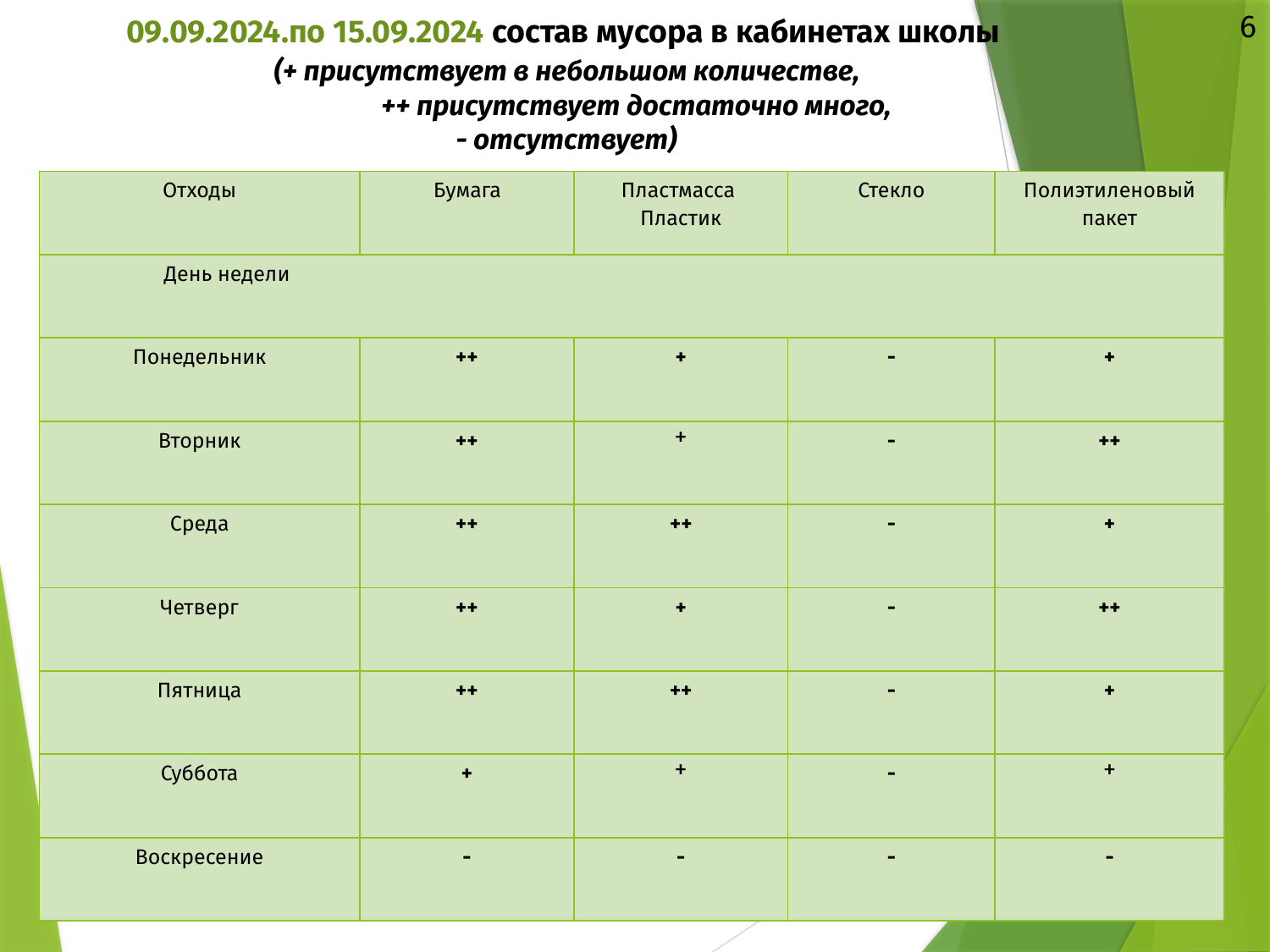

6
09.09.2024.по 15.09.2024 состав мусора в кабинетах школы
 (+ присутствует в небольшом количестве,
                       ++ присутствует достаточно много,
 - отсутствует)
| Отходы | Бумага | Пластмасса Пластик | Стекло | Полиэтиленовый пакет |
| --- | --- | --- | --- | --- |
| День недели |  |  |  |  |
| Понедельник | ++ | + | - | + |
| Вторник | ++ | + | - | ++ |
| Среда | ++ | ++ | - | + |
| Четверг | ++ | + | - | ++ |
| Пятница | ++ | ++ | - | + |
| Суббота | + | + | - | + |
| Воскресение | - | - | - | - |